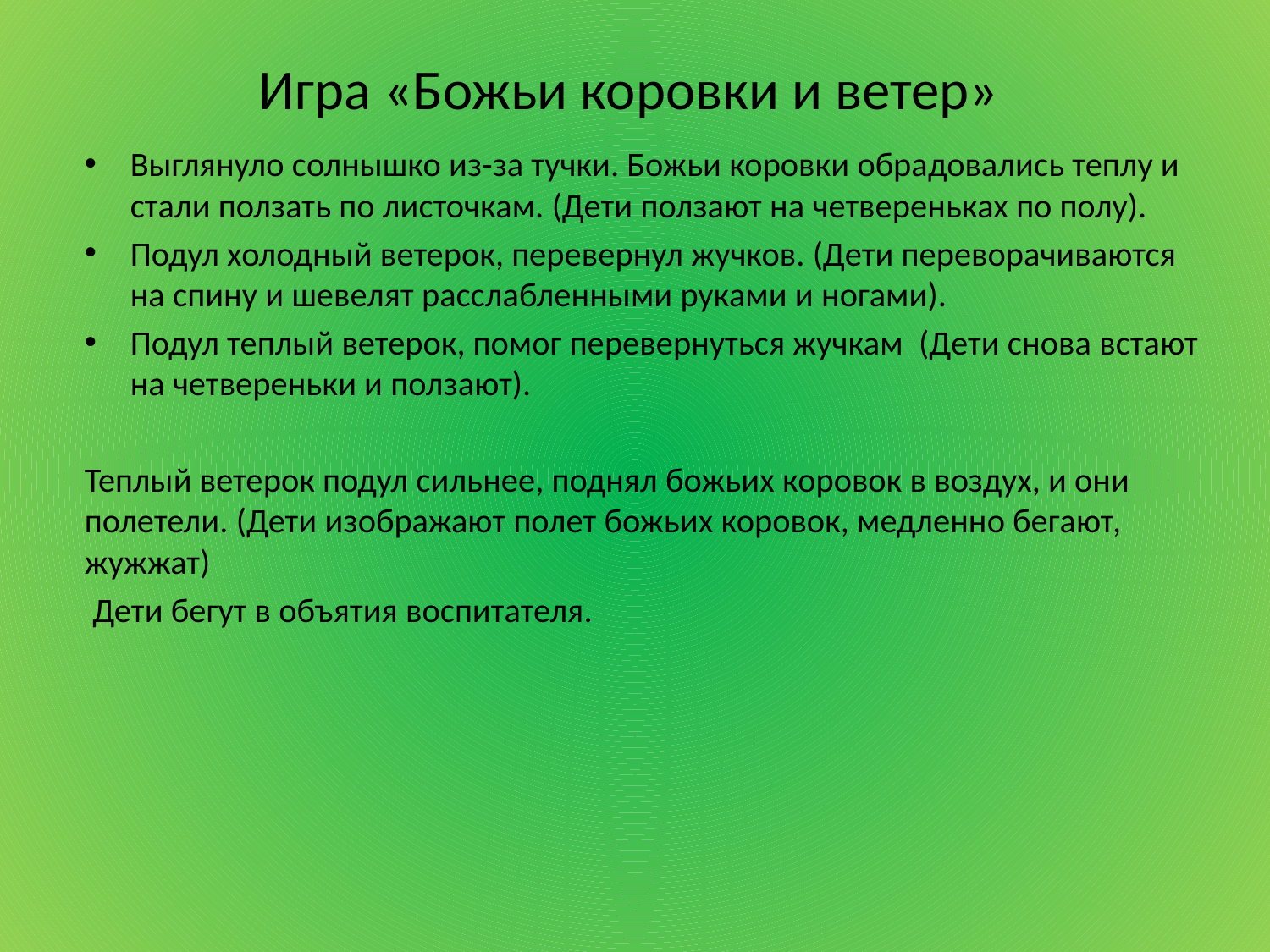

# Игра «Божьи коровки и ветер»
Выглянуло солнышко из-за тучки. Божьи коровки обрадовались теплу и стали ползать по листочкам. (Дети ползают на четвереньках по полу).
Подул холодный ветерок, перевернул жучков. (Дети переворачиваются на спину и шевелят расслабленными руками и ногами).
Подул теплый ветерок, помог перевернуться жучкам  (Дети снова встают на четвереньки и ползают).

Теплый ветерок подул сильнее, поднял божьих коровок в воздух, и они полетели. (Дети изображают полет божьих коровок, медленно бегают, жужжат)
 Дети бегут в объятия воспитателя.